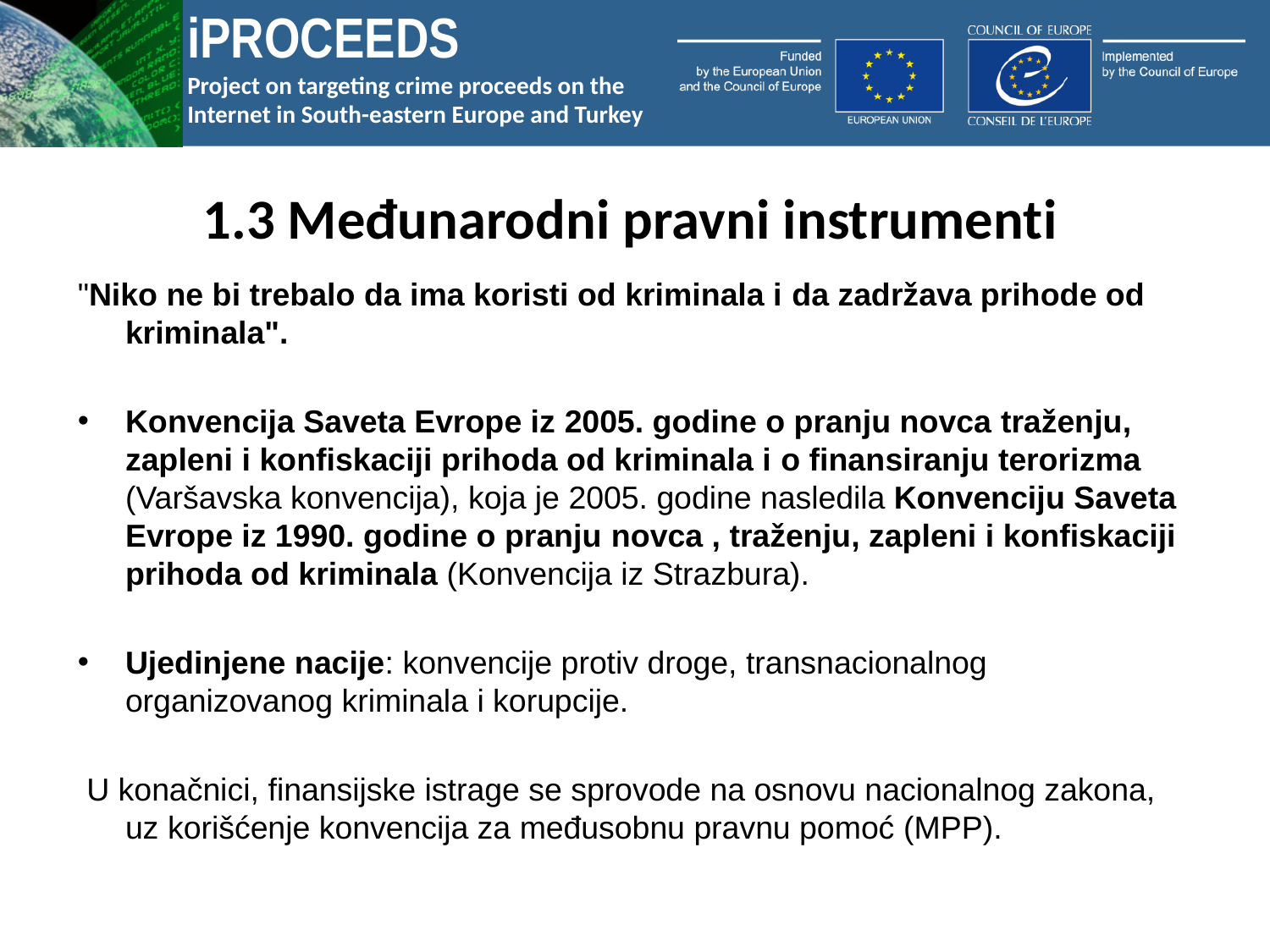

# 1.3 Međunarodni pravni instrumenti
"Niko ne bi trebalo da ima koristi od kriminala i da zadržava prihode od kriminala".

Konvencija Saveta Evrope iz 2005. godine o pranju novca traženju, zapleni i konfiskaciji prihoda od kriminala i o finansiranju terorizma (Varšavska konvencija), koja je 2005. godine nasledila Konvenciju Saveta Evrope iz 1990. godine o pranju novca , traženju, zapleni i konfiskaciji prihoda od kriminala (Konvencija iz Strazbura).

Ujedinjene nacije: konvencije protiv droge, transnacionalnog organizovanog kriminala i korupcije.

 U konačnici, finansijske istrage se sprovode na osnovu nacionalnog zakona, uz korišćenje konvencija za međusobnu pravnu pomoć (MPP).